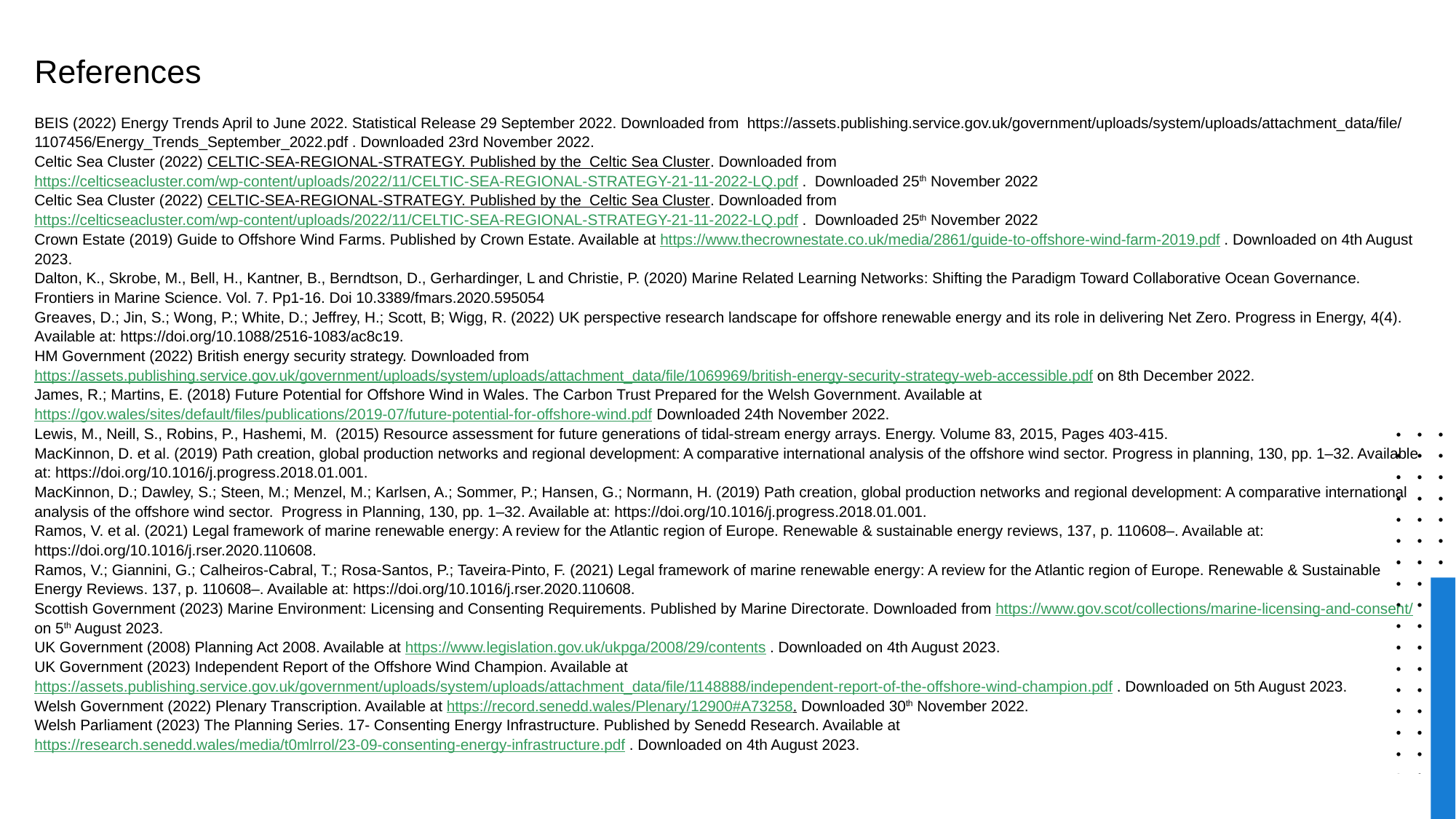

# References
BEIS (2022) Energy Trends April to June 2022. Statistical Release 29 September 2022. Downloaded from  https://assets.publishing.service.gov.uk/government/uploads/system/uploads/attachment_data/file/1107456/Energy_Trends_September_2022.pdf . Downloaded 23rd November 2022.
Celtic Sea Cluster (2022) CELTIC-SEA-REGIONAL-STRATEGY. Published by the  Celtic Sea Cluster. Downloaded from https://celticseacluster.com/wp-content/uploads/2022/11/CELTIC-SEA-REGIONAL-STRATEGY-21-11-2022-LQ.pdf .  Downloaded 25th November 2022
Celtic Sea Cluster (2022) CELTIC-SEA-REGIONAL-STRATEGY. Published by the  Celtic Sea Cluster. Downloaded from https://celticseacluster.com/wp-content/uploads/2022/11/CELTIC-SEA-REGIONAL-STRATEGY-21-11-2022-LQ.pdf .  Downloaded 25th November 2022
Crown Estate (2019) Guide to Offshore Wind Farms. Published by Crown Estate. Available at https://www.thecrownestate.co.uk/media/2861/guide-to-offshore-wind-farm-2019.pdf . Downloaded on 4th August 2023.
Dalton, K., Skrobe, M., Bell, H., Kantner, B., Berndtson, D., Gerhardinger, L and Christie, P. (2020) Marine Related Learning Networks: Shifting the Paradigm Toward Collaborative Ocean Governance. Frontiers in Marine Science. Vol. 7. Pp1-16. Doi 10.3389/fmars.2020.595054
Greaves, D.; Jin, S.; Wong, P.; White, D.; Jeffrey, H.; Scott, B; Wigg, R. (2022) UK perspective research landscape for offshore renewable energy and its role in delivering Net Zero. Progress in Energy, 4(4). Available at: https://doi.org/10.1088/2516-1083/ac8c19.
HM Government (2022) British energy security strategy. Downloaded from https://assets.publishing.service.gov.uk/government/uploads/system/uploads/attachment_data/file/1069969/british-energy-security-strategy-web-accessible.pdf on 8th December 2022.
James, R.; Martins, E. (2018) Future Potential for Offshore Wind in Wales. The Carbon Trust Prepared for the Welsh Government. Available at https://gov.wales/sites/default/files/publications/2019-07/future-potential-for-offshore-wind.pdf Downloaded 24th November 2022.
Lewis, M., Neill, S., Robins, P., Hashemi, M.  (2015) Resource assessment for future generations of tidal-stream energy arrays. Energy. Volume 83, 2015, Pages 403-415.
MacKinnon, D. et al. (2019) Path creation, global production networks and regional development: A comparative international analysis of the offshore wind sector. Progress in planning, 130, pp. 1–32. Available at: https://doi.org/10.1016/j.progress.2018.01.001.
MacKinnon, D.; Dawley, S.; Steen, M.; Menzel, M.; Karlsen, A.; Sommer, P.; Hansen, G.; Normann, H. (2019) Path creation, global production networks and regional development: A comparative international analysis of the offshore wind sector.  Progress in Planning, 130, pp. 1–32. Available at: https://doi.org/10.1016/j.progress.2018.01.001.
Ramos, V. et al. (2021) Legal framework of marine renewable energy: A review for the Atlantic region of Europe. Renewable & sustainable energy reviews, 137, p. 110608–. Available at: https://doi.org/10.1016/j.rser.2020.110608.
Ramos, V.; Giannini, G.; Calheiros-Cabral, T.; Rosa-Santos, P.; Taveira-Pinto, F. (2021) Legal framework of marine renewable energy: A review for the Atlantic region of Europe. Renewable & Sustainable Energy Reviews. 137, p. 110608–. Available at: https://doi.org/10.1016/j.rser.2020.110608.
Scottish Government (2023) Marine Environment: Licensing and Consenting Requirements. Published by Marine Directorate. Downloaded from https://www.gov.scot/collections/marine-licensing-and-consent/ on 5th August 2023.
UK Government (2008) Planning Act 2008. Available at https://www.legislation.gov.uk/ukpga/2008/29/contents . Downloaded on 4th August 2023.
UK Government (2023) Independent Report of the Offshore Wind Champion. Available at https://assets.publishing.service.gov.uk/government/uploads/system/uploads/attachment_data/file/1148888/independent-report-of-the-offshore-wind-champion.pdf . Downloaded on 5th August 2023.
Welsh Government (2022) Plenary Transcription. Available at https://record.senedd.wales/Plenary/12900#A73258. Downloaded 30th November 2022.
Welsh Parliament (2023) The Planning Series. 17- Consenting Energy Infrastructure. Published by Senedd Research. Available at  https://research.senedd.wales/media/t0mlrrol/23-09-consenting-energy-infrastructure.pdf . Downloaded on 4th August 2023.